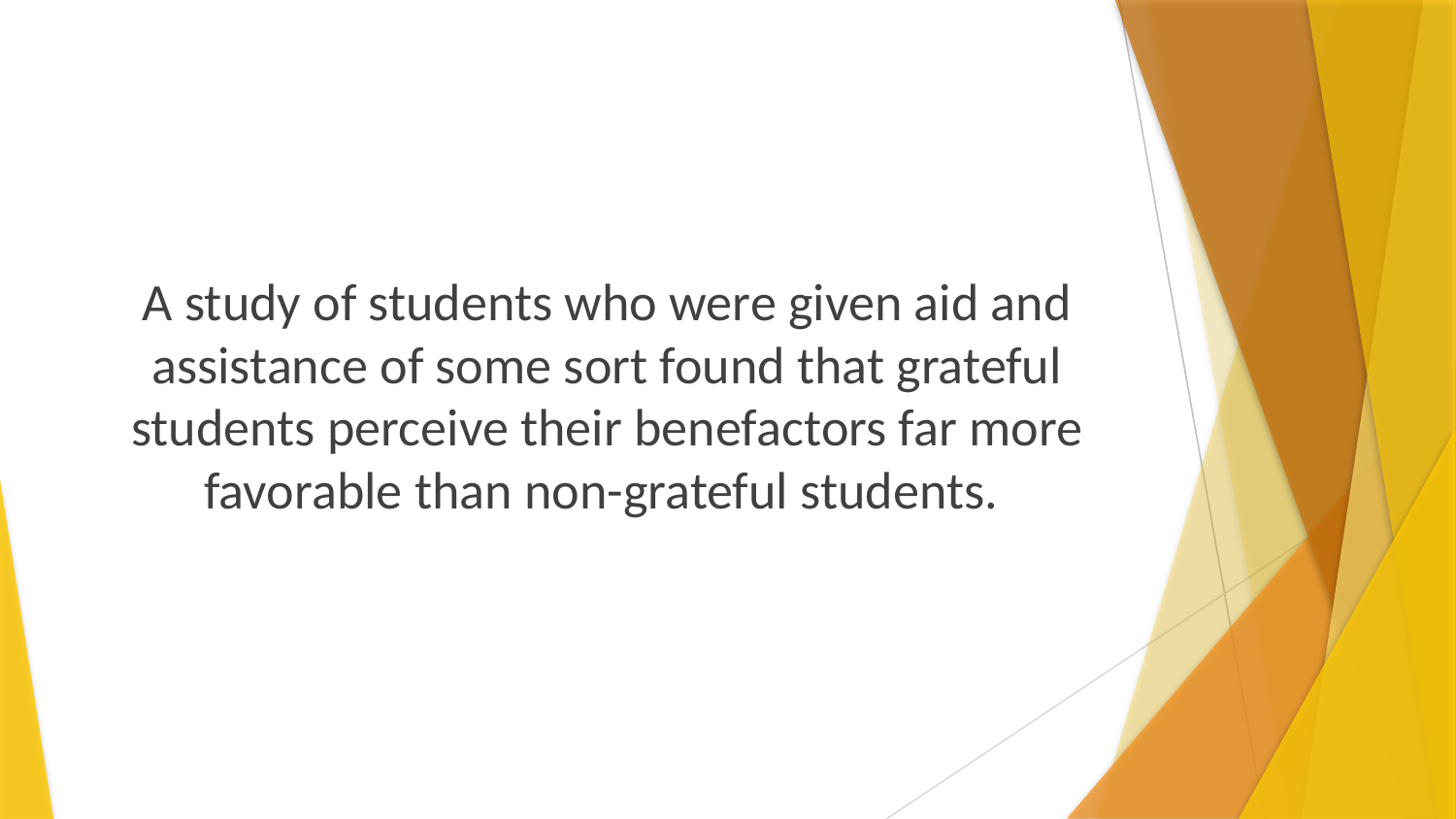

A study of students who were given aid and assistance of some sort found that grateful students perceive their benefactors far more favorable than non-grateful students.